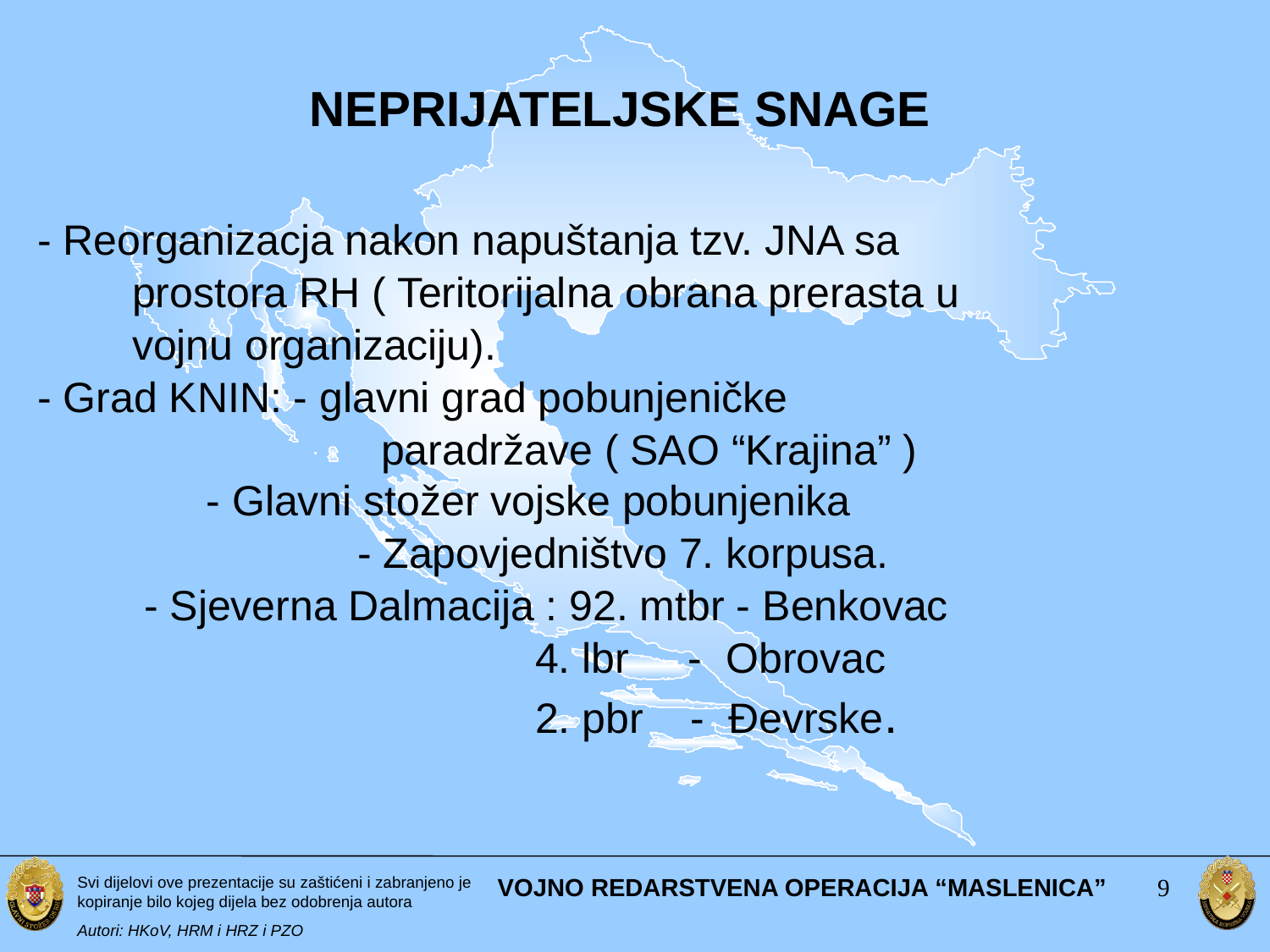

# NEPRIJATELJSKE SNAGE
- Reorganizacja nakon napuštanja tzv. JNA sa
        prostora RH ( Teritorijalna obrana prerasta u
        vojnu organizaciju).
- Grad KNIN: - glavni grad pobunjeničke
                             paradržave ( SAO “Krajina” )                            - Glavni stožer vojske pobunjenika
                           - Zapovjedništvo 7. korpusa.
         - Sjeverna Dalmacija : 92. mtbr - Benkovac
                                          4. lbr     -  Obrovac
                                          2. pbr    -  Đevrske.
VOJNO REDARSTVENA OPERACIJA “MASLENICA”